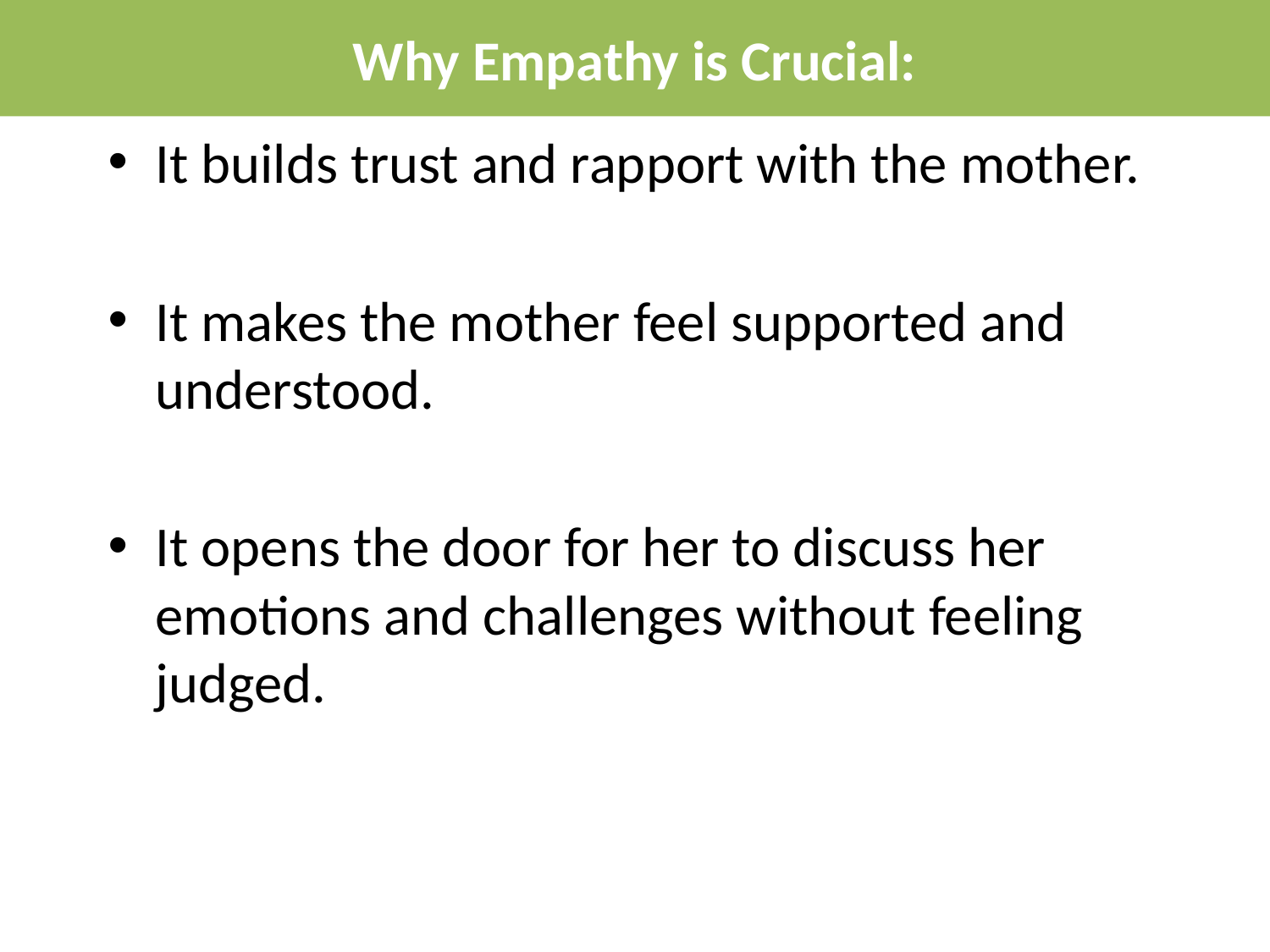

Why Empathy is Crucial:
It builds trust and rapport with the mother.

It makes the mother feel supported and understood.

It opens the door for her to discuss her emotions and challenges without feeling judged.